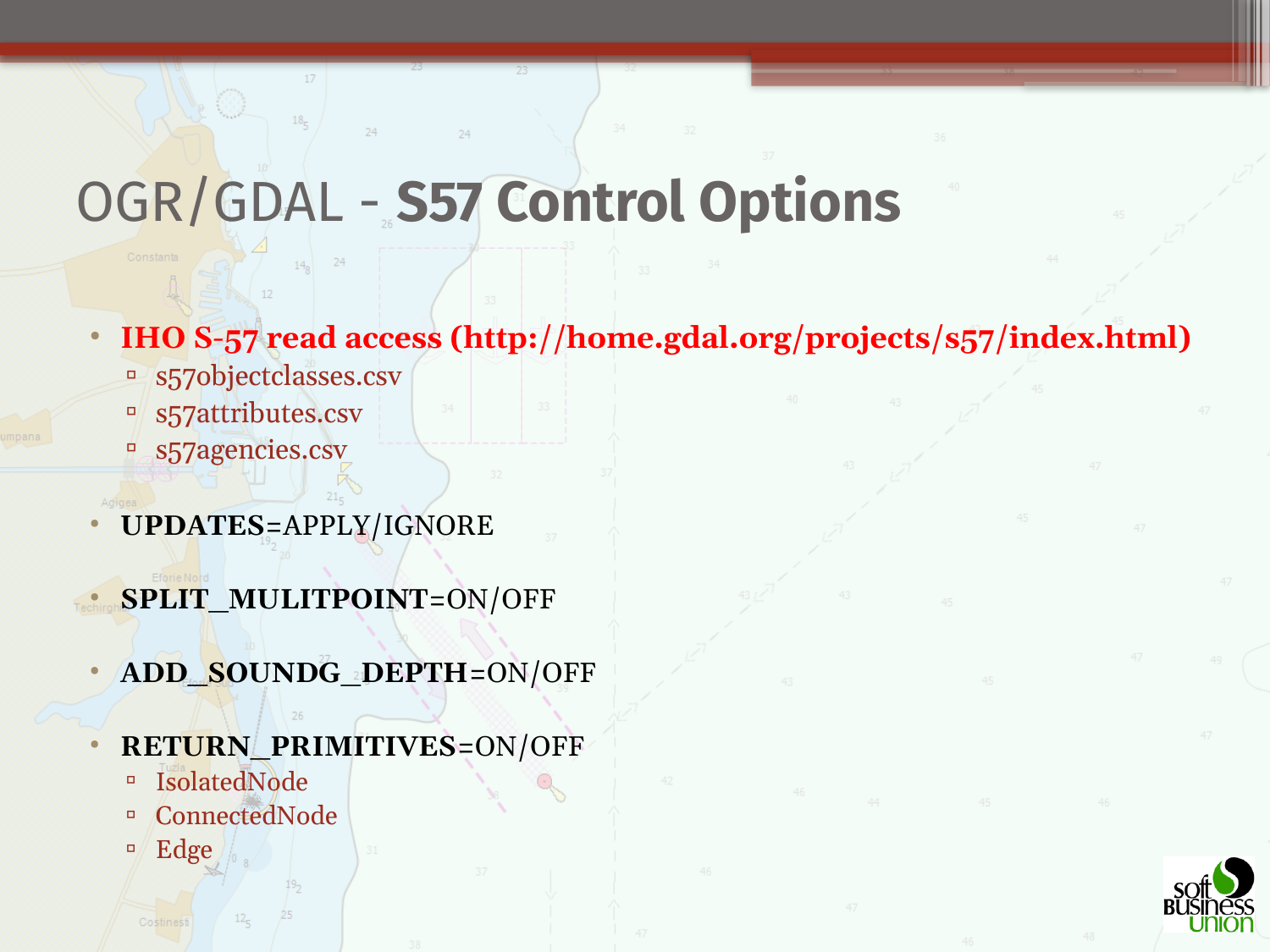

# OGR/GDAL - S57 Control Options
IHO S-57 read access (http://home.gdal.org/projects/s57/index.html)
s57objectclasses.csv
s57attributes.csv
s57agencies.csv

UPDATES=APPLY/IGNORE

SPLIT_MULITPOINT=ON/OFF

ADD_SOUNDG_DEPTH=ON/OFF

RETURN_PRIMITIVES=ON/OFF
IsolatedNode
ConnectedNode
Edge